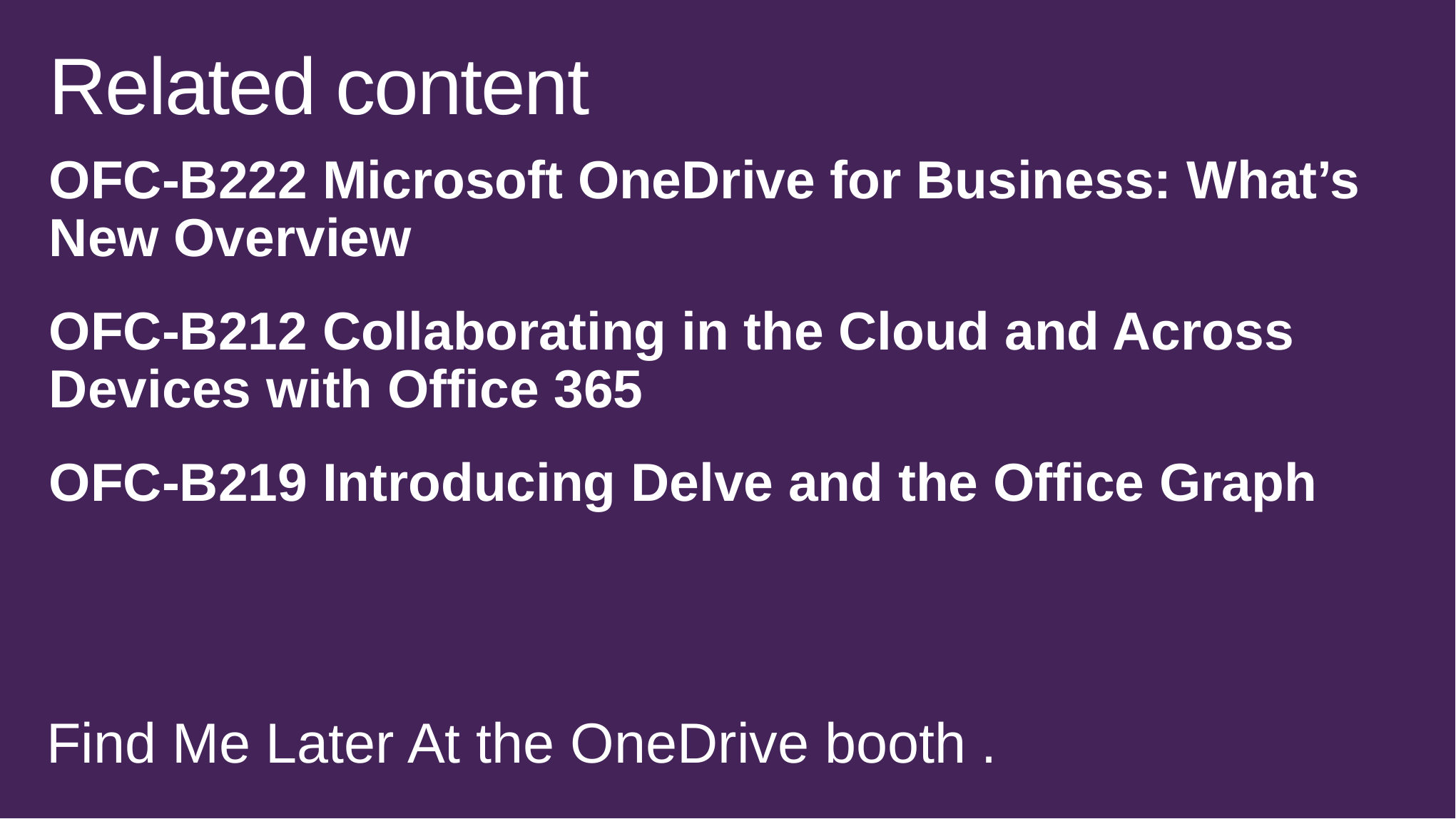

# Related content
OFC-B222 Microsoft OneDrive for Business: What’s New Overview
OFC-B212 Collaborating in the Cloud and Across Devices with Office 365
OFC-B219 Introducing Delve and the Office Graph

Find Me Later At the OneDrive booth .